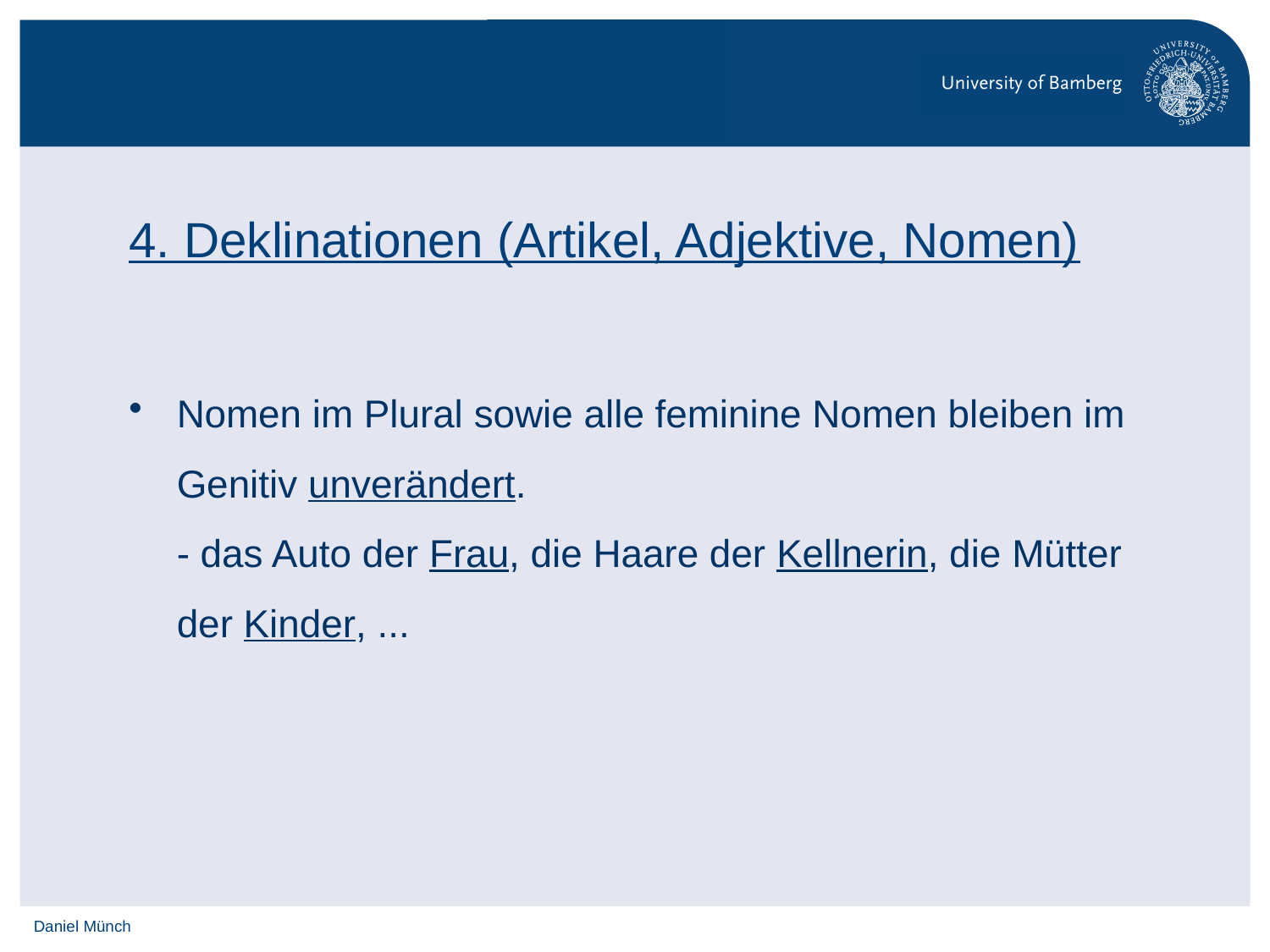

# 4. Deklinationen (Artikel, Adjektive, Nomen)
Nomen im Plural sowie alle feminine Nomen bleiben im Genitiv unverändert.
- das Auto der Frau, die Haare der Kellnerin, die Mütter der Kinder, ...